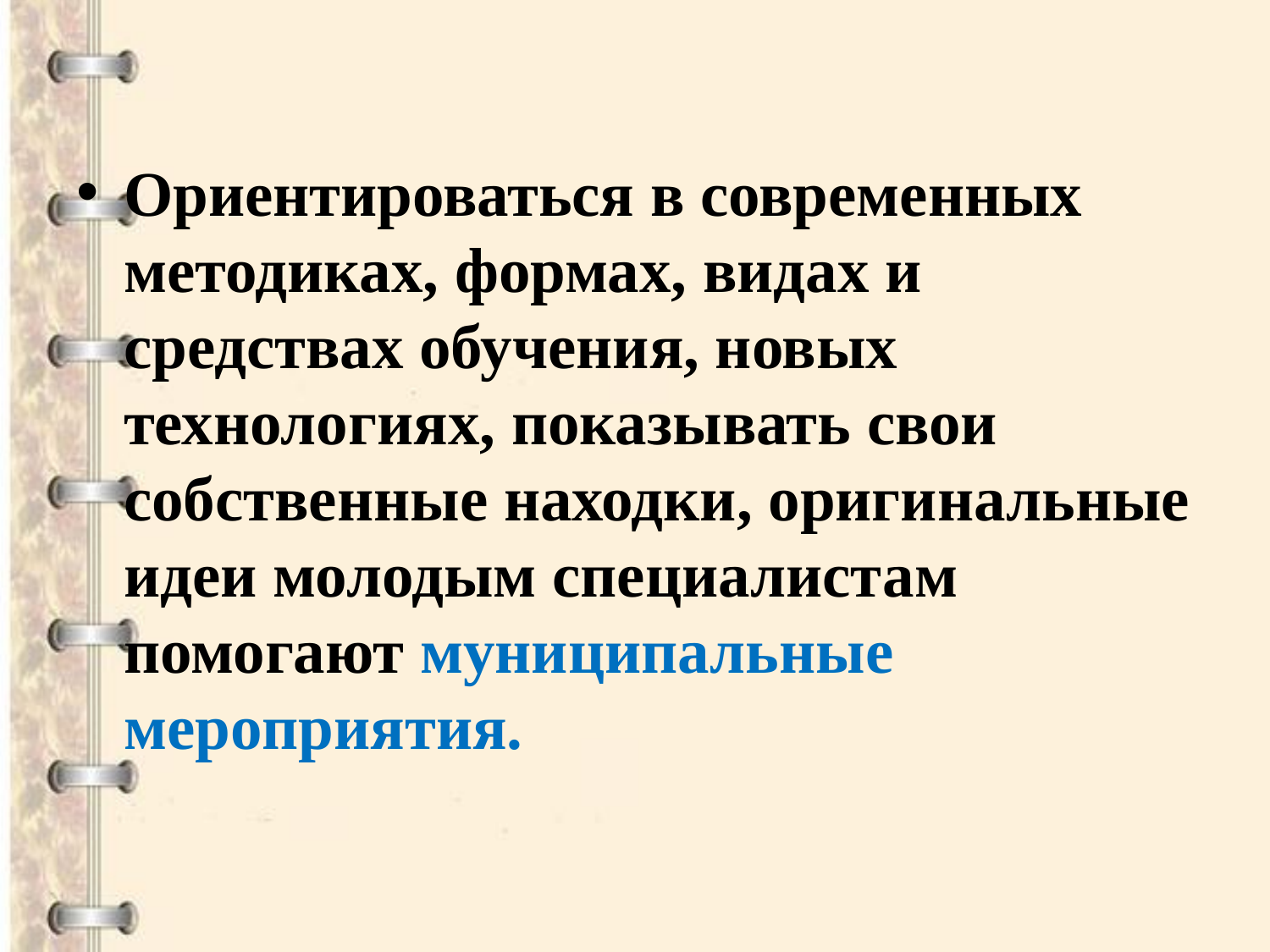

#
Ориентироваться в современных методиках, формах, видах и средствах обучения, новых технологиях, показывать свои собственные находки, оригинальные идеи молодым специалистам помогают муниципальные мероприятия.